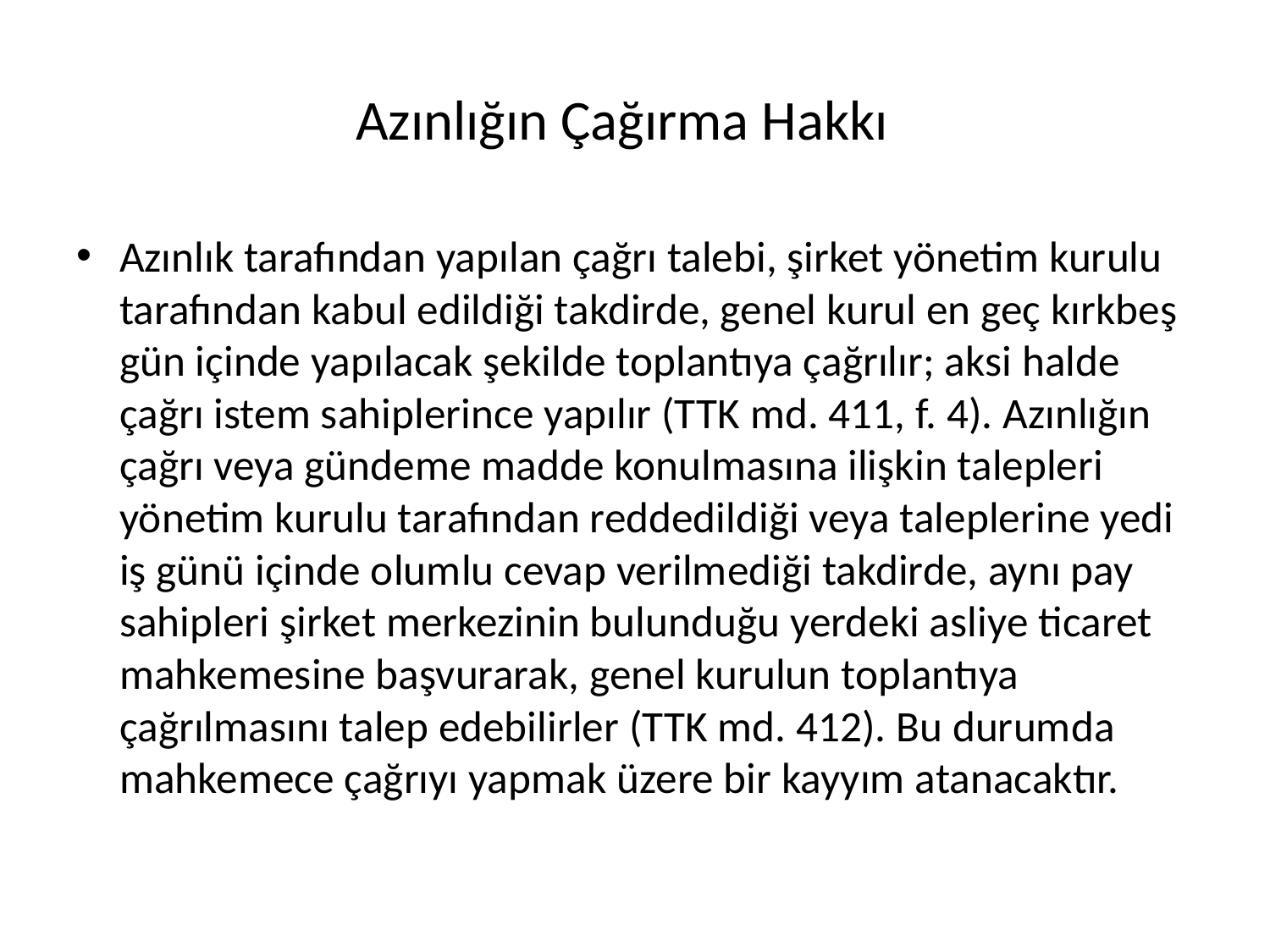

# Azınlığın Çağırma Hakkı
Azınlık tarafından yapılan çağrı talebi, şirket yönetim kurulu tarafından kabul edildiği takdirde, genel kurul en geç kırkbeş gün içinde yapılacak şekilde toplantıya çağrılır; aksi halde çağrı istem sahiplerince yapılır (TTK md. 411, f. 4). Azınlığın çağrı veya gündeme madde konulmasına ilişkin talepleri yönetim kurulu tarafından reddedildiği veya taleplerine yedi iş günü içinde olumlu cevap verilmediği takdirde, aynı pay sahipleri şirket merkezinin bulunduğu yerdeki asliye ticaret mahkemesine başvurarak, genel kurulun toplantıya çağrılmasını talep edebilirler (TTK md. 412). Bu durumda mahkemece çağrıyı yapmak üzere bir kayyım atanacaktır.